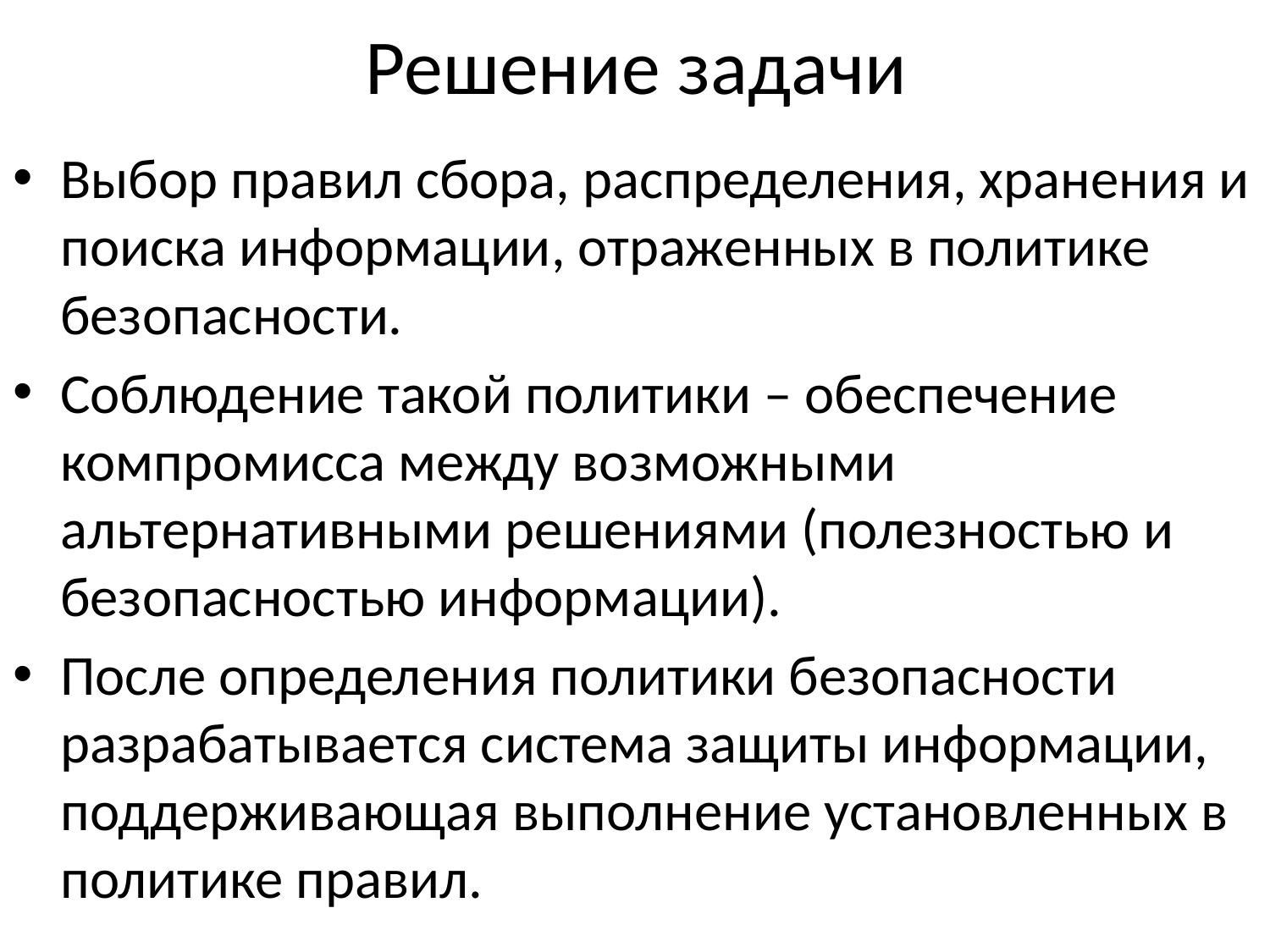

# Решение задачи
Выбор правил сбора, распределения, хранения и поиска информации, отраженных в политике безопасности.
Соблюдение такой политики – обеспечение компромисса между возможными альтернативными решениями (полезностью и безопасностью информации).
После определения политики безопасности разрабатывается система защиты информации, поддерживающая выполнение установленных в политике правил.